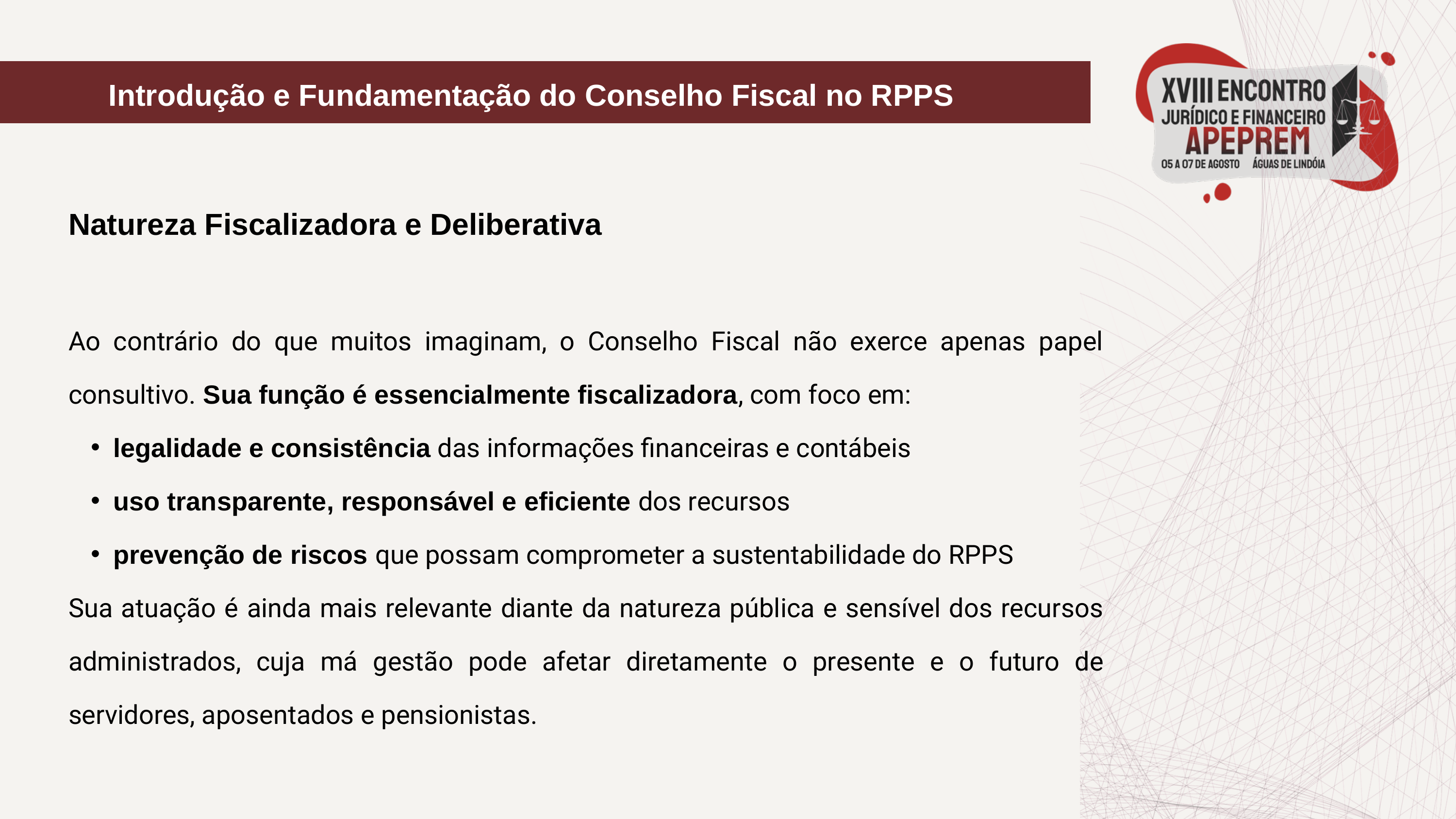

Introdução e Fundamentação do Conselho Fiscal no RPPS
Natureza Fiscalizadora e Deliberativa
Ao contrário do que muitos imaginam, o Conselho Fiscal não exerce apenas papel consultivo. Sua função é essencialmente fiscalizadora, com foco em:
legalidade e consistência das informações financeiras e contábeis
uso transparente, responsável e eficiente dos recursos
prevenção de riscos que possam comprometer a sustentabilidade do RPPS
Sua atuação é ainda mais relevante diante da natureza pública e sensível dos recursos administrados, cuja má gestão pode afetar diretamente o presente e o futuro de servidores, aposentados e pensionistas.